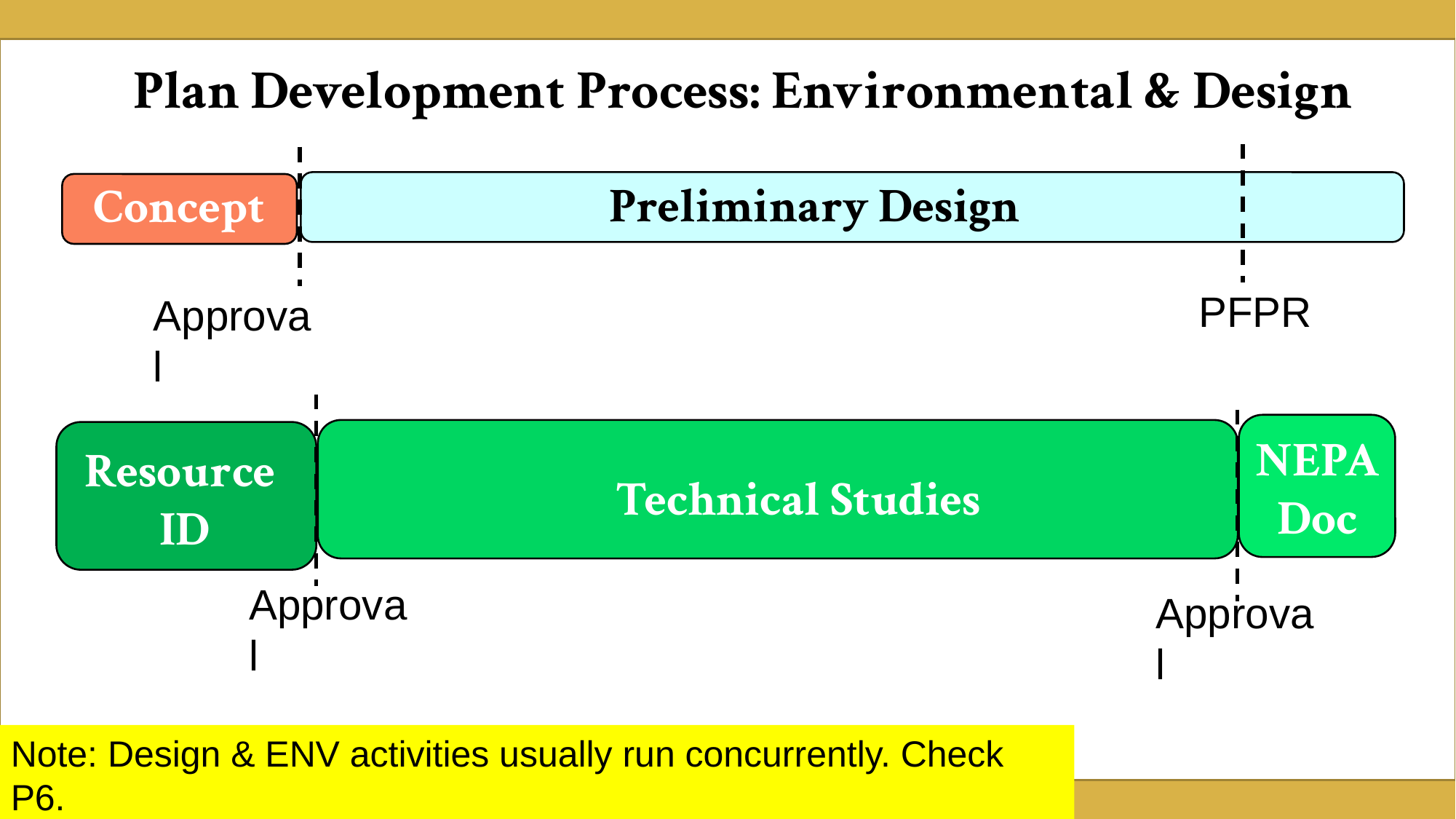

Plan Development Process: Environmental & Design
Preliminary Design
Concept

PFPR
Approval

NEPA Doc

Resource
ID
Technical Studies
Approval
Approval
Note: Design & ENV activities usually run concurrently. Check P6.